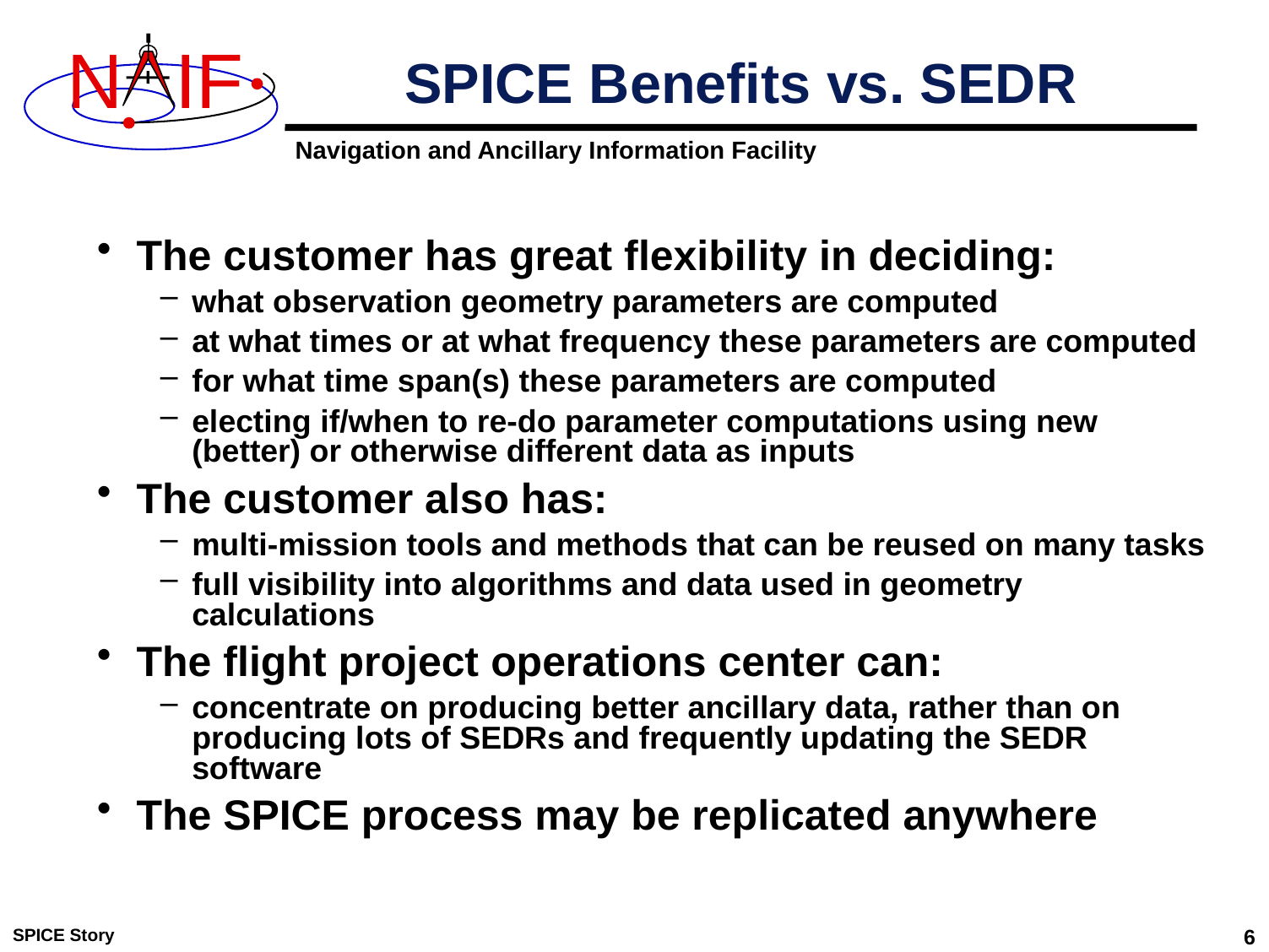

# SPICE Benefits vs. SEDR
The customer has great flexibility in deciding:
what observation geometry parameters are computed
at what times or at what frequency these parameters are computed
for what time span(s) these parameters are computed
electing if/when to re-do parameter computations using new (better) or otherwise different data as inputs
The customer also has:
multi-mission tools and methods that can be reused on many tasks
full visibility into algorithms and data used in geometry calculations
The flight project operations center can:
concentrate on producing better ancillary data, rather than on producing lots of SEDRs and frequently updating the SEDR software
The SPICE process may be replicated anywhere
SPICE Story
6